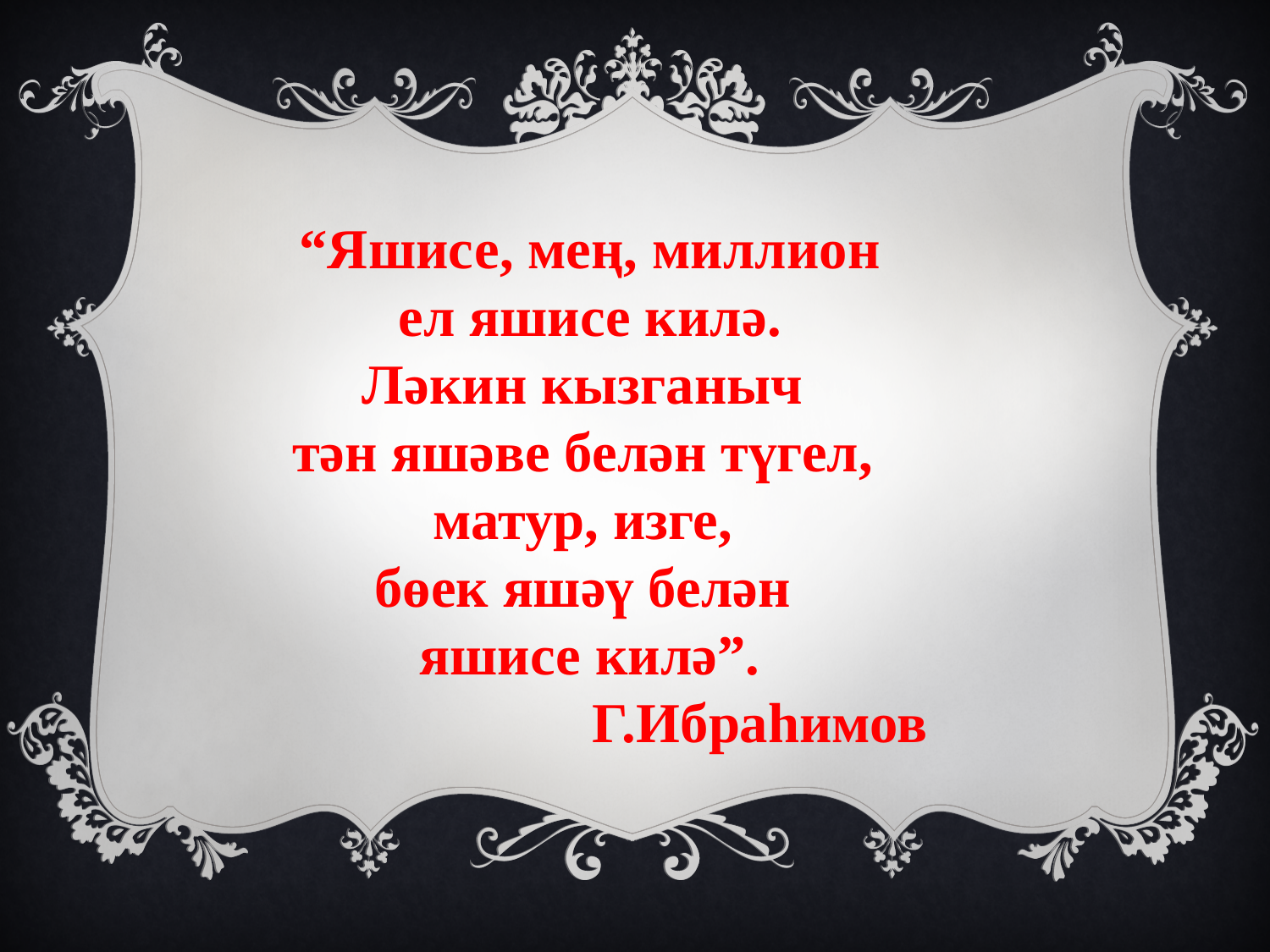

“Яшисе, мең, миллион
 ел яшисе килә.
Ләкин кызганыч
тән яшәве белән түгел,
матур, изге,
бөек яшәү белән
яшисе килә”.
                        Г.Ибраһимов